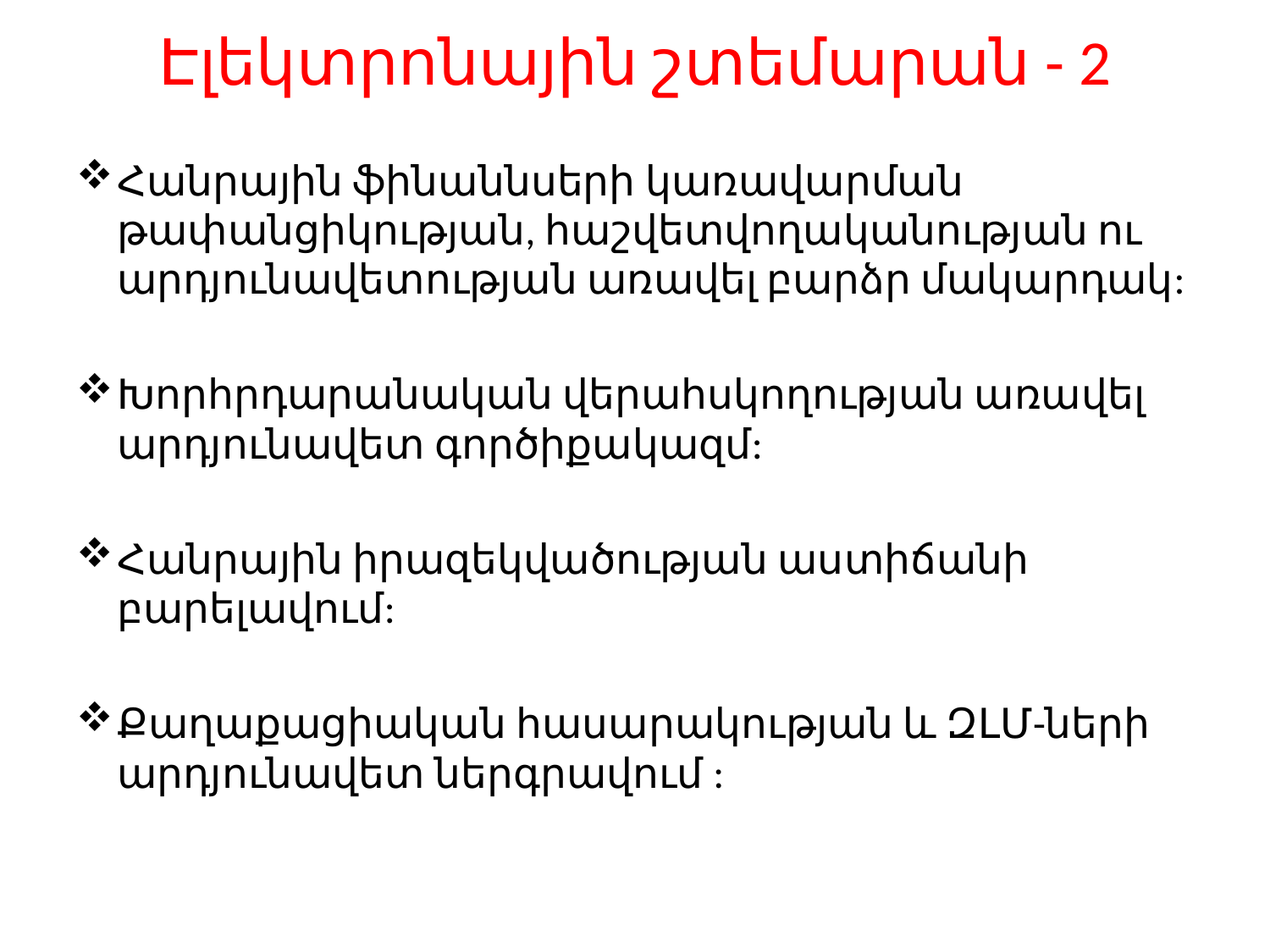

# Էլեկտրոնային շտեմարան - 2
Հանրային ֆինաննսերի կառավարման թափանցիկության, հաշվետվողականության ու արդյունավետության առավել բարձր մակարդակ:

Խորհրդարանական վերահսկողության առավել արդյունավետ գործիքակազմ:

Հանրային իրազեկվածության աստիճանի բարելավում:

Քաղաքացիական հասարակության և ԶԼՄ-ների արդյունավետ ներգրավում :